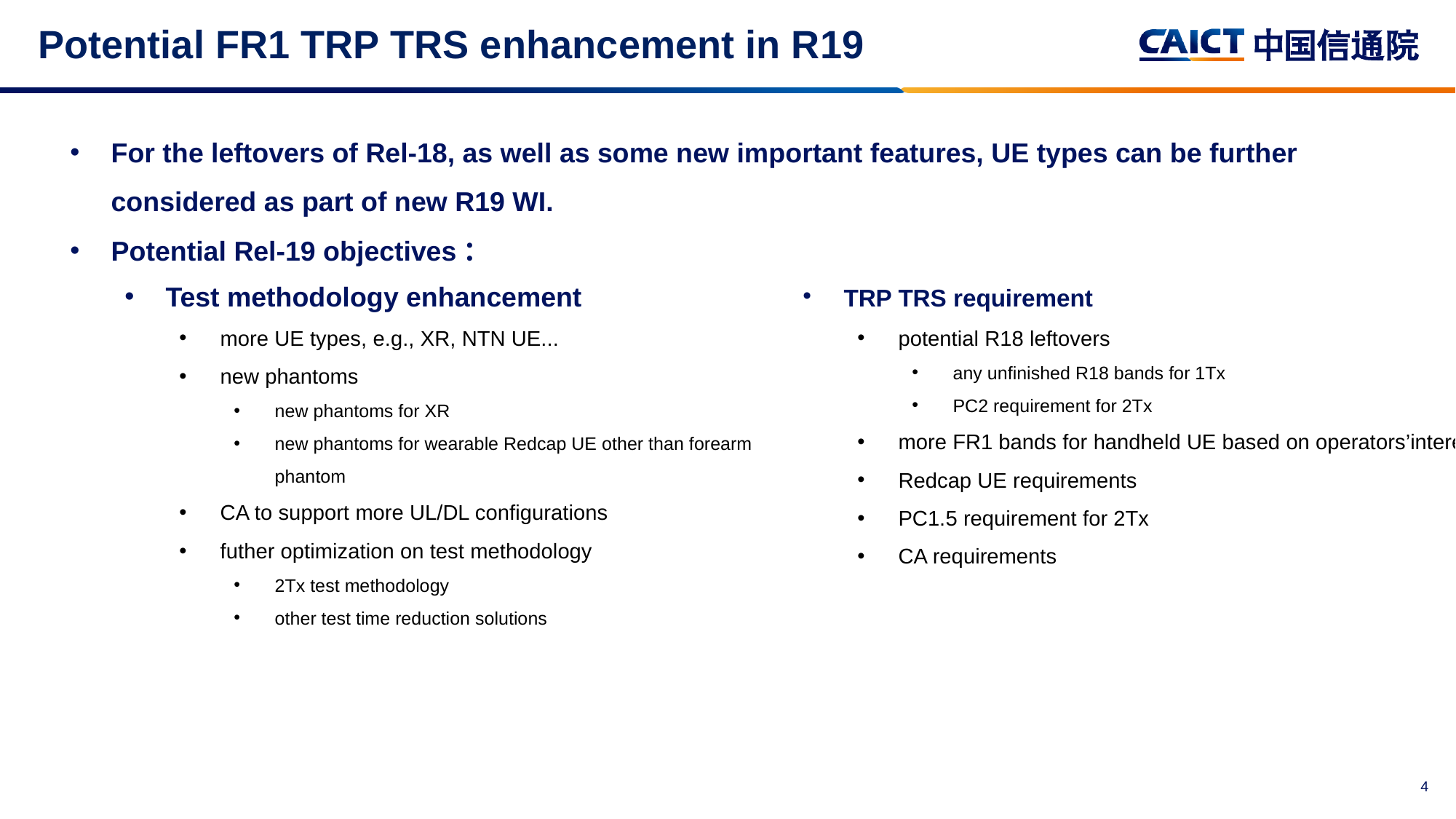

# Potential FR1 TRP TRS enhancement in R19
For the leftovers of Rel-18, as well as some new important features, UE types can be further considered as part of new R19 WI.
Potential Rel-19 objectives：

Test methodology enhancement
more UE types, e.g., XR, NTN UE...
new phantoms
new phantoms for XR
new phantoms for wearable Redcap UE other than forearm phantom
CA to support more UL/DL configurations
futher optimization on test methodology
2Tx test methodology
other test time reduction solutions
TRP TRS requirement
potential R18 leftovers
any unfinished R18 bands for 1Tx
PC2 requirement for 2Tx
more FR1 bands for handheld UE based on operators’interest
Redcap UE requirements
PC1.5 requirement for 2Tx
CA requirements